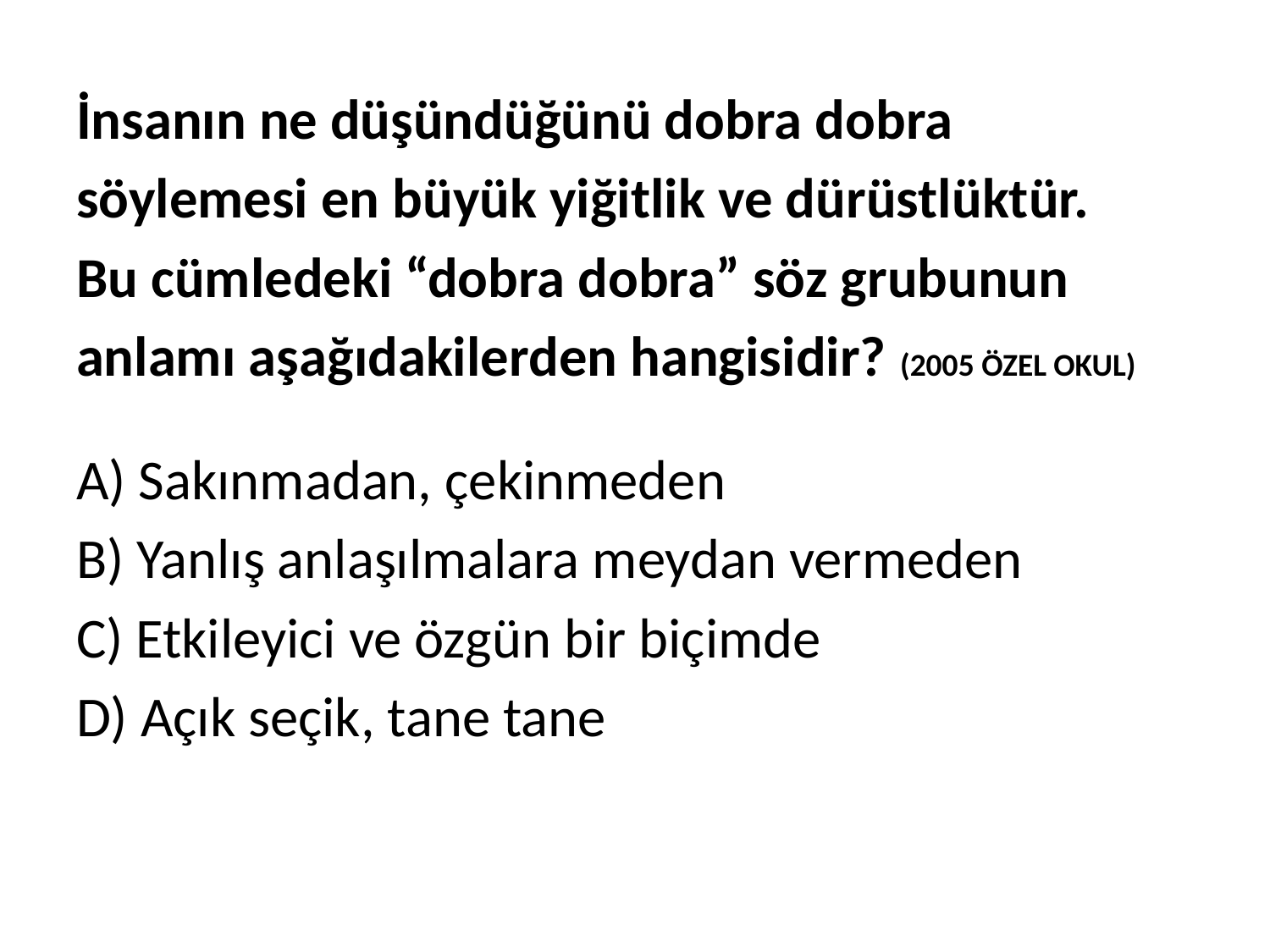

İnsanın ne düşündüğünü dobra dobra
söylemesi en büyük yiğitlik ve dürüstlüktür.
Bu cümledeki “dobra dobra” söz grubunun
anlamı aşağıdakilerden hangisidir? (2005 ÖZEL OKUL)

A) Sakınmadan, çekinmeden
B) Yanlış anlaşılmalara meydan vermeden
C) Etkileyici ve özgün bir biçimde
D) Açık seçik, tane tane